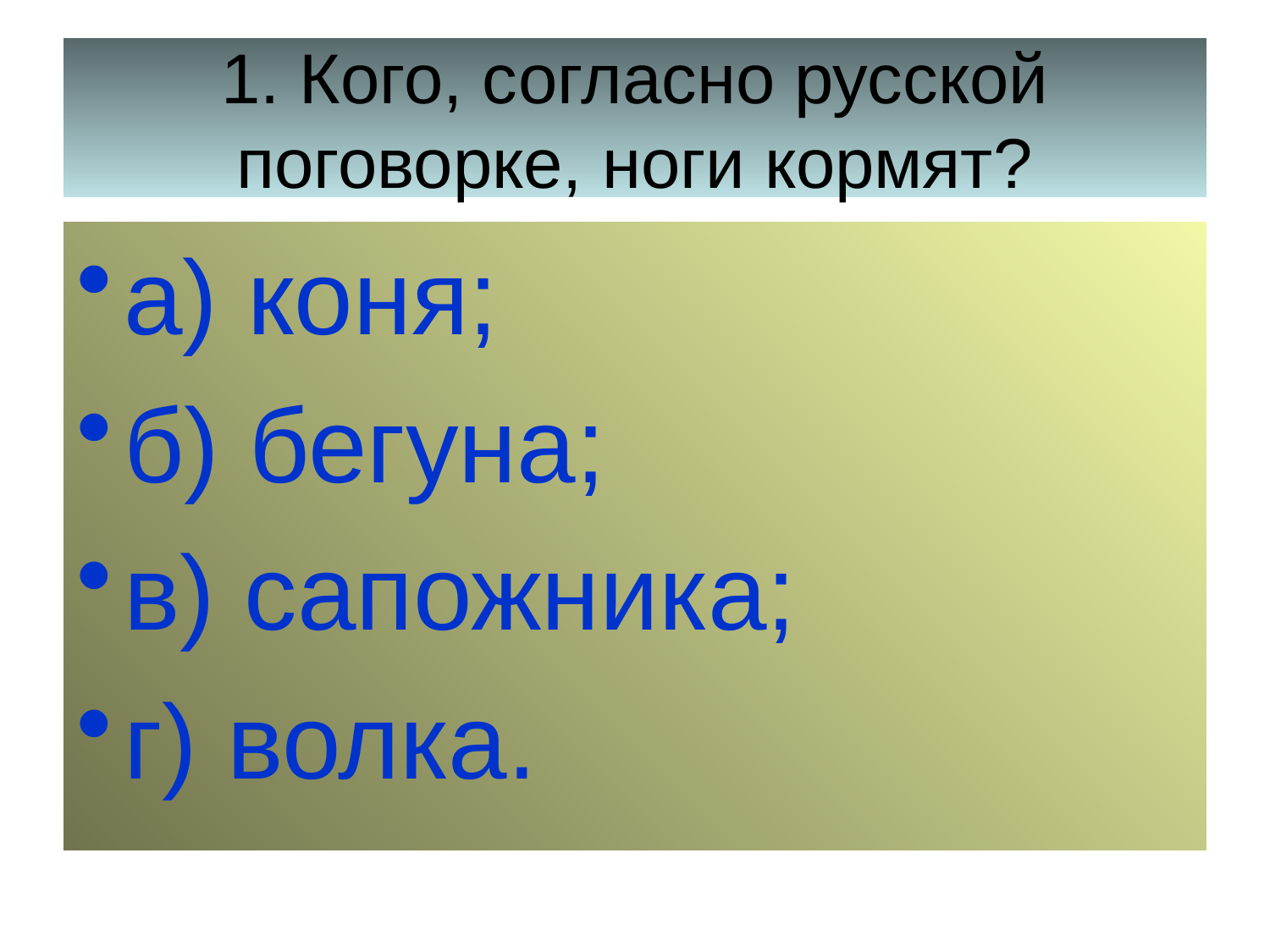

# 1. Кого, согласно русской поговорке, ноги кормят?
а) коня;
б) бегуна;
в) сапожника;
г) волка.